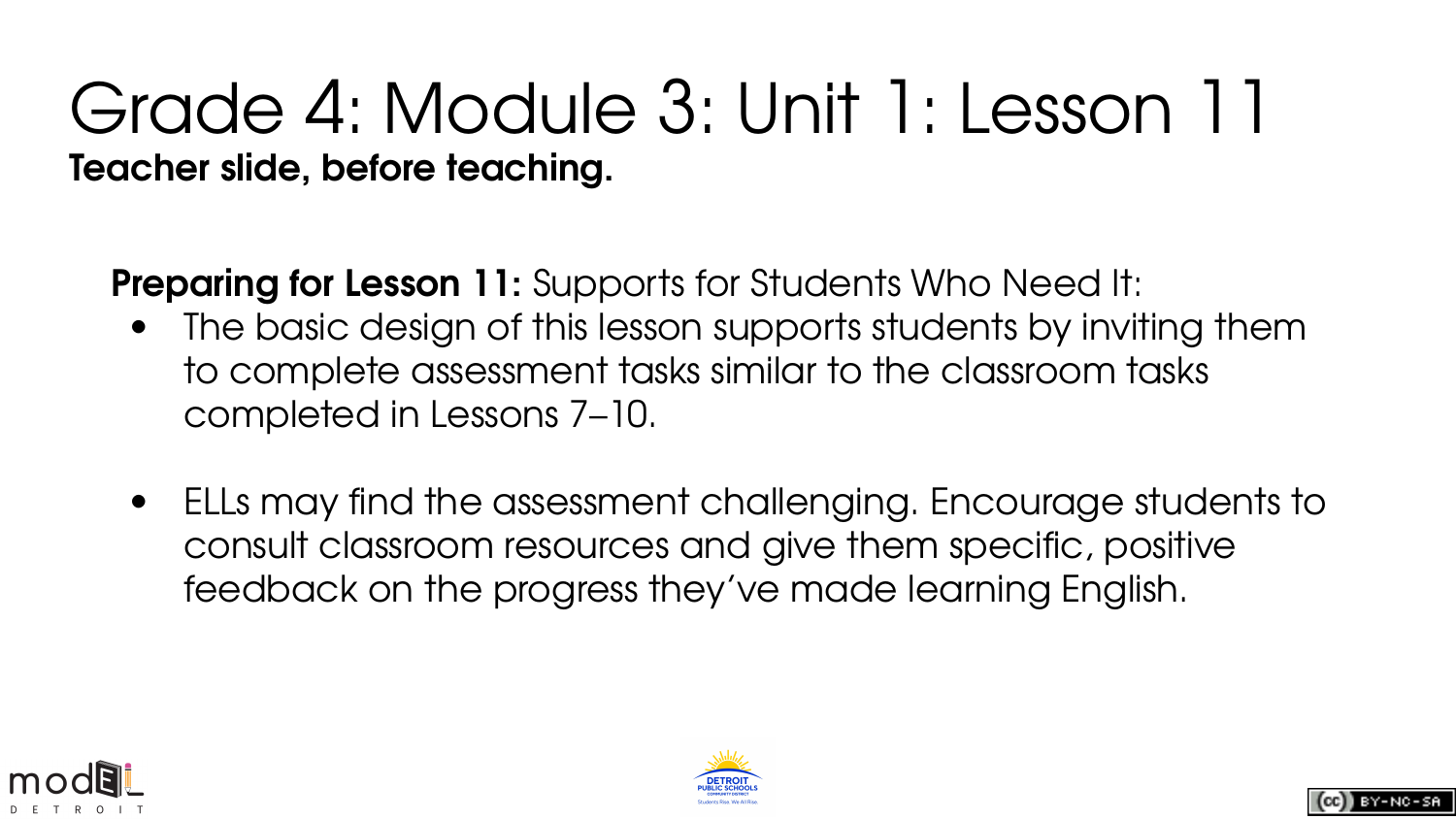

# Grade 4: Module 3: Unit 1: Lesson 11
Teacher slide, before teaching.

Preparing for Lesson 11: Supports for Students Who Need It:
The basic design of this lesson supports students by inviting them to complete assessment tasks similar to the classroom tasks completed in Lessons 7–10.

ELLs may find the assessment challenging. Encourage students to consult classroom resources and give them specific, positive feedback on the progress they’ve made learning English.